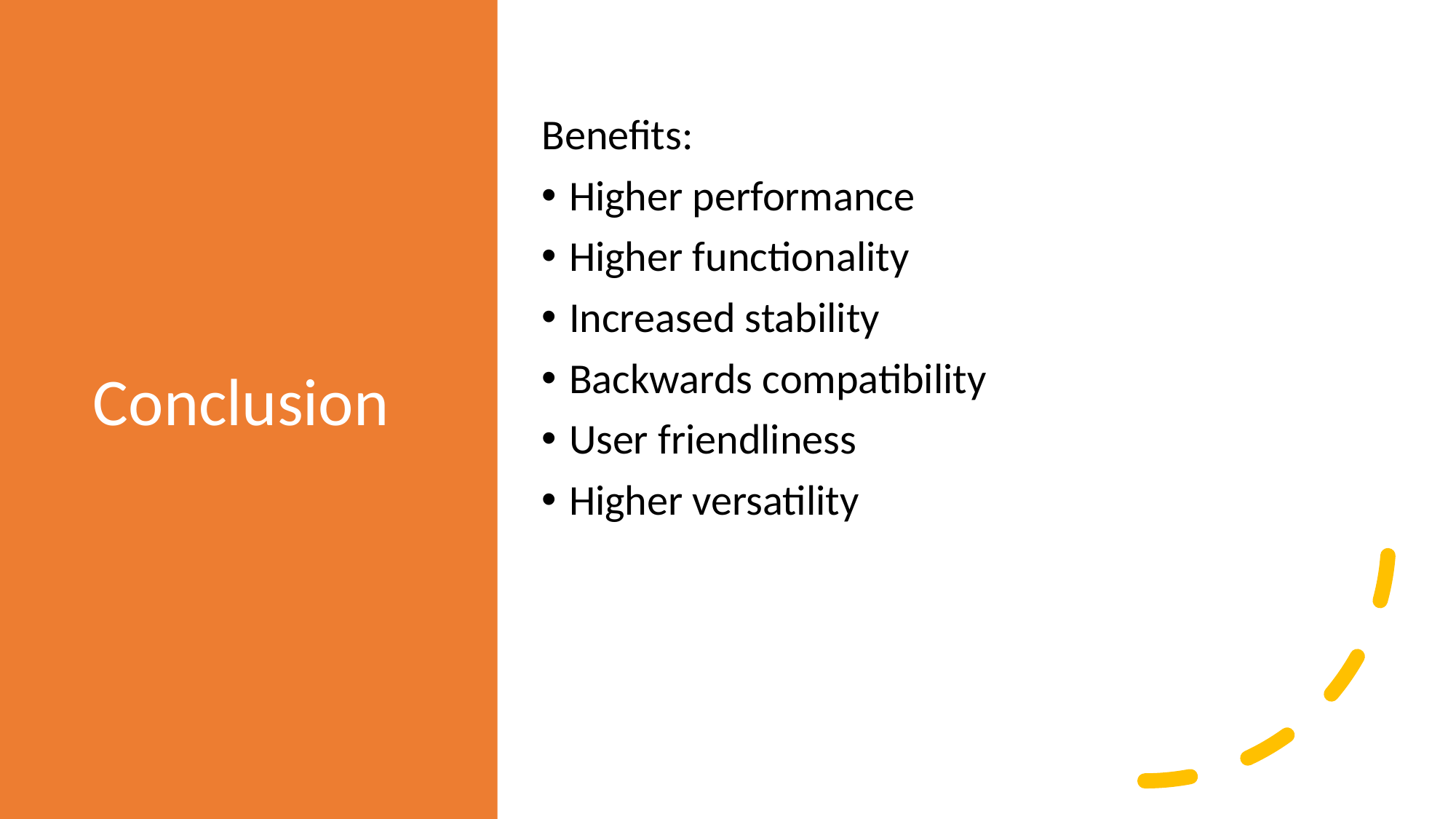

# Conclusion
Benefits:
Higher performance
Higher functionality
Increased stability
Backwards compatibility
User friendliness
Higher versatility

11